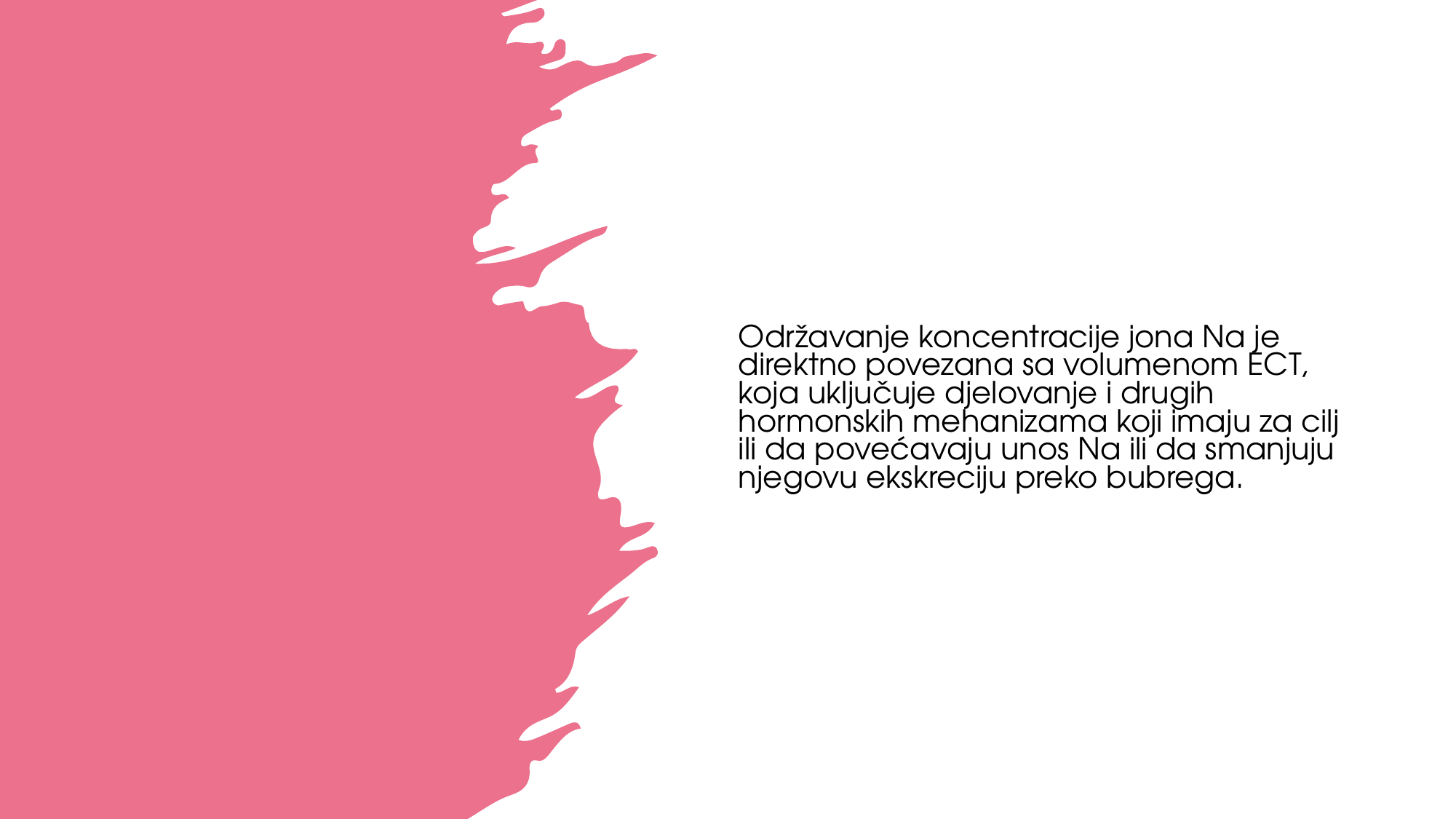

Održavanje koncentracije jona Na je direktno povezana sa volumenom ECT, koja uključuje djelovanje i drugih hormonskih mehanizama koji imaju za cilj ili da povećavaju unos Na ili da smanjuju njegovu ekskreciju preko bubrega.